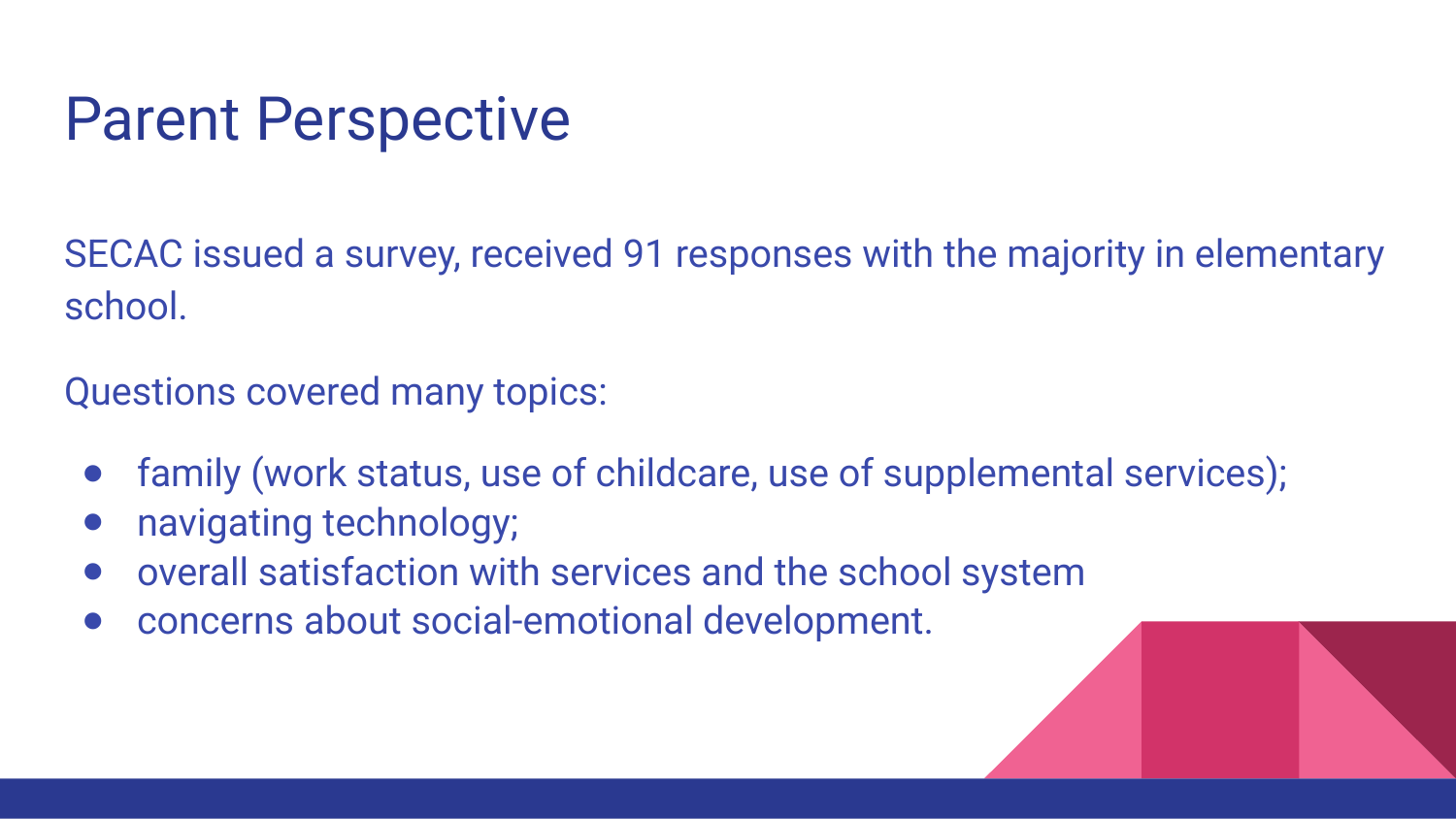

# Parent Perspective
SECAC issued a survey, received 91 responses with the majority in elementary school.
Questions covered many topics:
family (work status, use of childcare, use of supplemental services);
navigating technology;
overall satisfaction with services and the school system
concerns about social-emotional development.